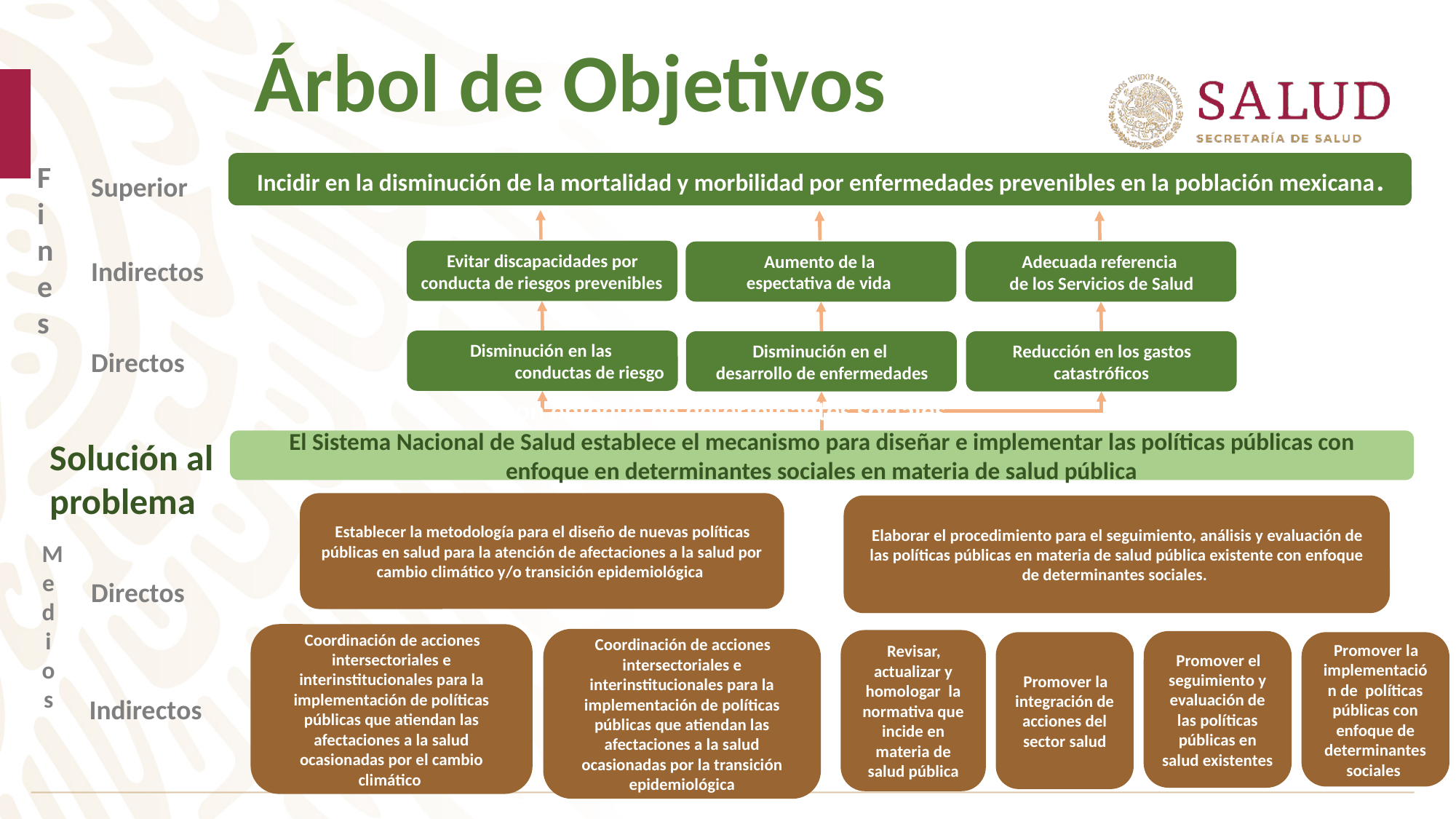

Árbol de Objetivos
Fines
Incidir en la disminución de la mortalidad y morbilidad por enfermedades prevenibles en la población mexicana.
Superior
Evitar discapacidades por conducta de riesgos prevenibles
Aumento de la
espectativa de vida
Adecuada referencia
de los Servicios de Salud
Indirectos
Disminución en las
conductas de riesgo
Disminución en el
desarrollo de enfermedades
Reducción en los gastos catastróficos
Directos
con enfoque en determinantes sociales
Solución al problema
El Sistema Nacional de Salud establece el mecanismo para diseñar e implementar las políticas públicas con enfoque en determinantes sociales en materia de salud pública
Establecer la metodología para el diseño de nuevas políticas públicas en salud para la atención de afectaciones a la salud por cambio climático y/o transición epidemiológica
Elaborar el procedimiento para el seguimiento, análisis y evaluación de las políticas públicas en materia de salud pública existente con enfoque de determinantes sociales.
Medios
Directos
Coordinación de acciones intersectoriales e interinstitucionales para la implementación de políticas públicas que atiendan las afectaciones a la salud ocasionadas por el cambio climático
Coordinación de acciones intersectoriales e interinstitucionales para la implementación de políticas públicas que atiendan las afectaciones a la salud ocasionadas por la transición epidemiológica
Revisar, actualizar y homologar  la normativa que incide en materia de salud pública
Promover el seguimiento y evaluación de las políticas públicas en salud existentes
Promover la integración de acciones del sector salud
Promover la implementación de  políticas públicas con enfoque de determinantes sociales
Indirectos